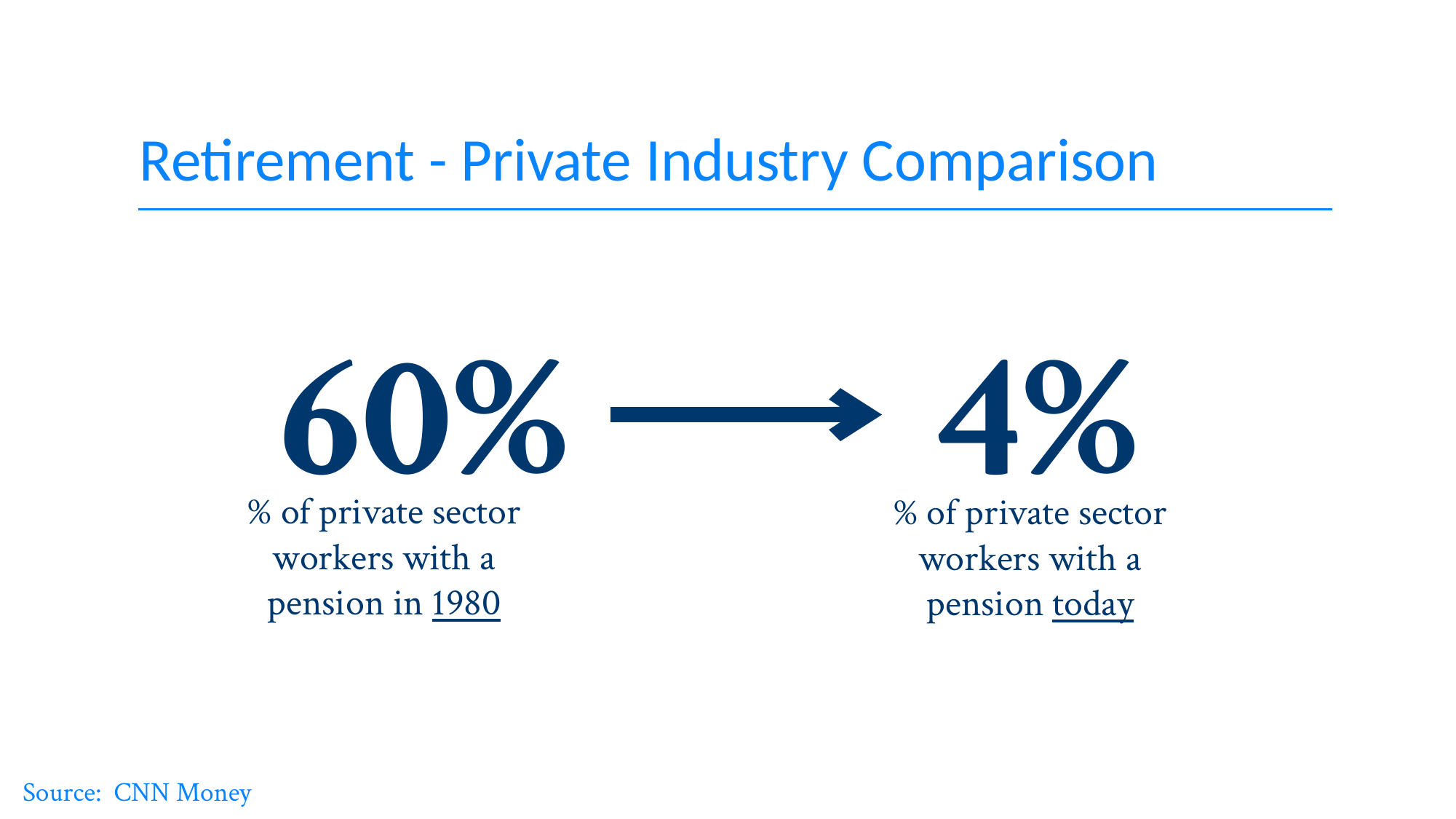

# Retirement - Private Industry Comparison
60%  			4%
% of private sector workers with a pension in 1980
% of private sector workers with a pension today
Source:  CNN Money